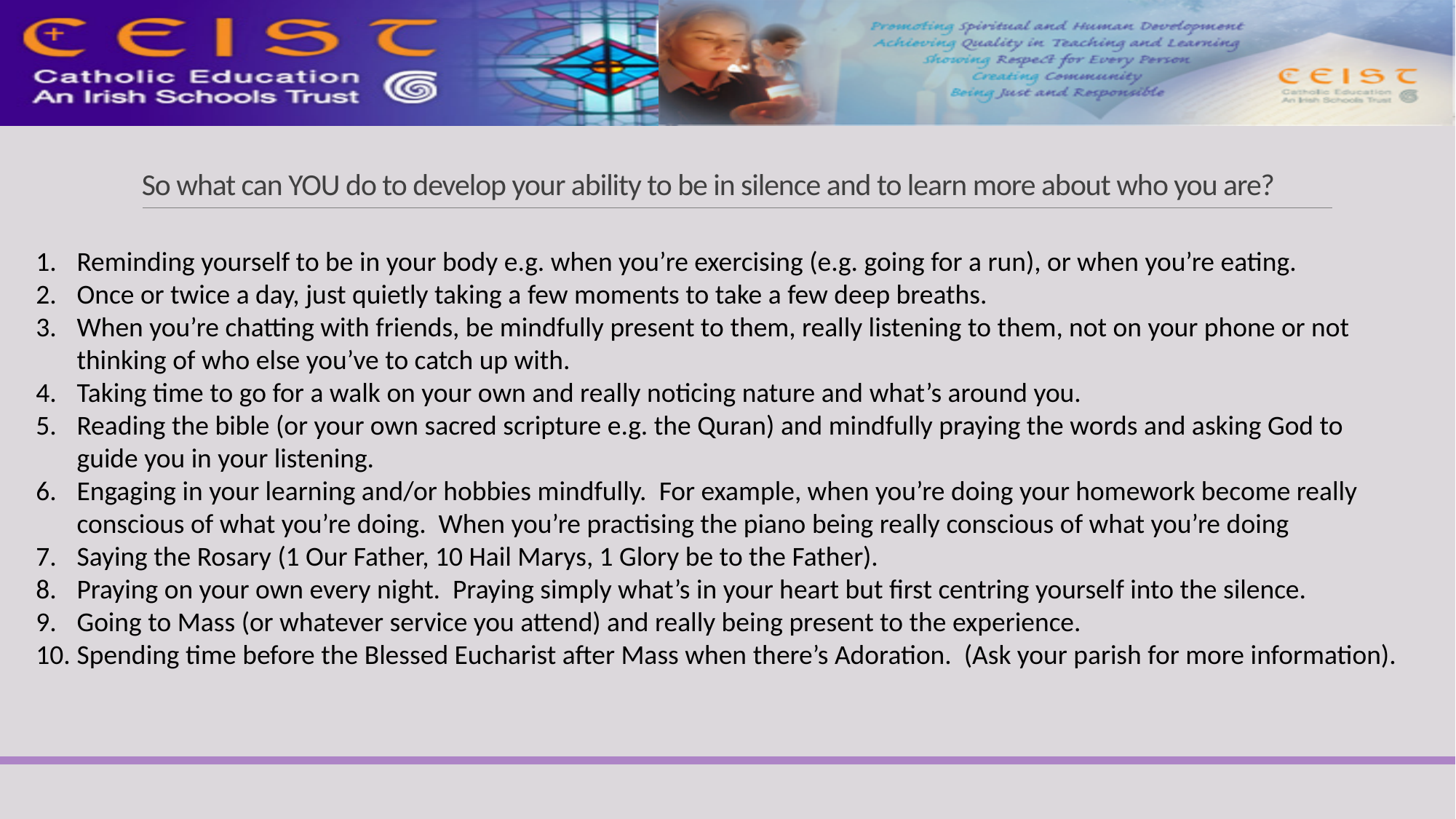

# So what can YOU do to develop your ability to be in silence and to learn more about who you are?
Reminding yourself to be in your body e.g. when you’re exercising (e.g. going for a run), or when you’re eating.
Once or twice a day, just quietly taking a few moments to take a few deep breaths.
When you’re chatting with friends, be mindfully present to them, really listening to them, not on your phone or not thinking of who else you’ve to catch up with.
Taking time to go for a walk on your own and really noticing nature and what’s around you.
Reading the bible (or your own sacred scripture e.g. the Quran) and mindfully praying the words and asking God to guide you in your listening.
Engaging in your learning and/or hobbies mindfully.  For example, when you’re doing your homework become really conscious of what you’re doing.  When you’re practising the piano being really conscious of what you’re doing
Saying the Rosary (1 Our Father, 10 Hail Marys, 1 Glory be to the Father).
Praying on your own every night.  Praying simply what’s in your heart but first centring yourself into the silence.
Going to Mass (or whatever service you attend) and really being present to the experience.
Spending time before the Blessed Eucharist after Mass when there’s Adoration.  (Ask your parish for more information).